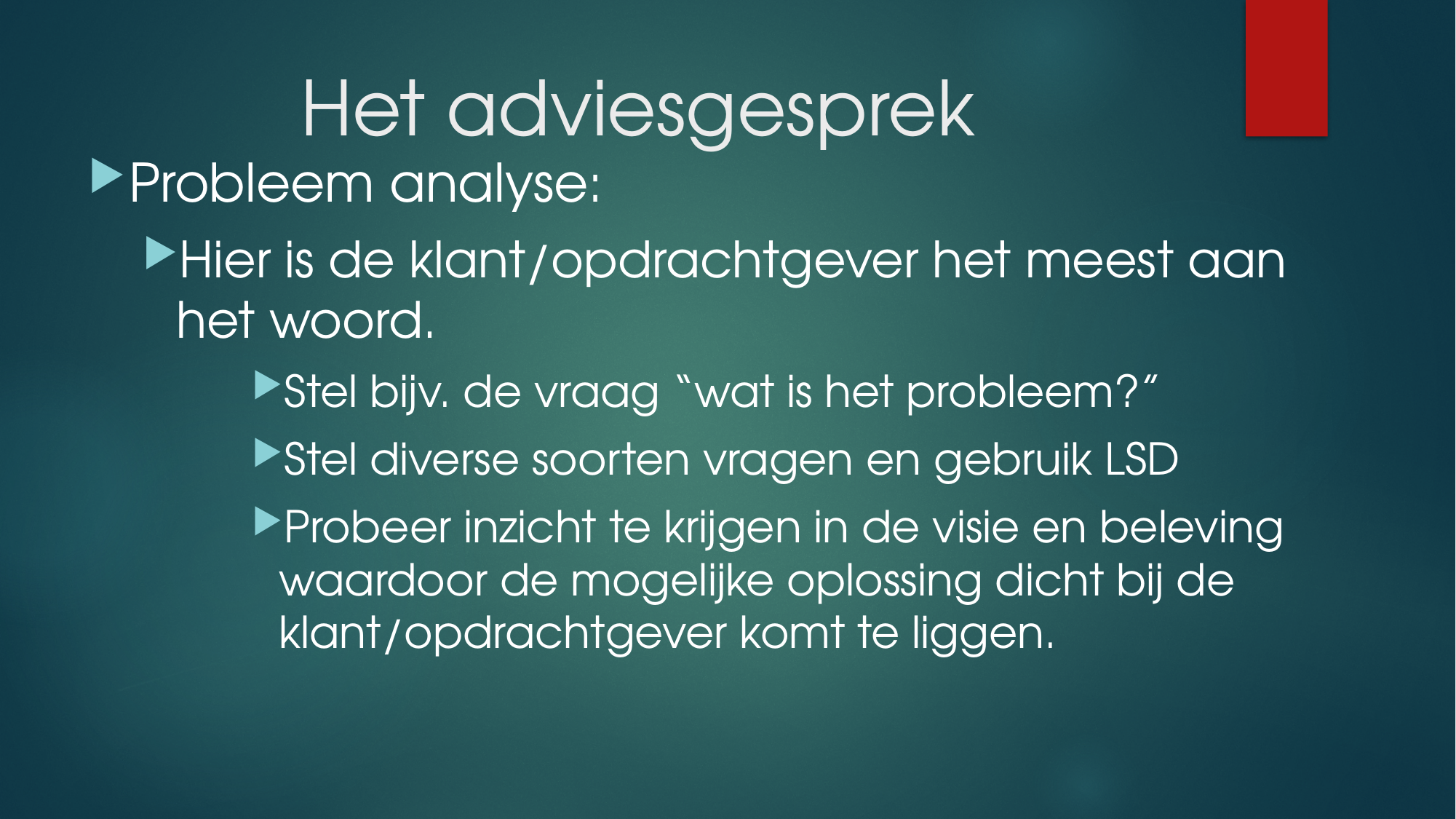

# Het adviesgesprek
Probleem analyse:
Hier is de klant/opdrachtgever het meest aan het woord.
Stel bijv. de vraag “wat is het probleem?”
Stel diverse soorten vragen en gebruik LSD
Probeer inzicht te krijgen in de visie en beleving waardoor de mogelijke oplossing dicht bij de klant/opdrachtgever komt te liggen.